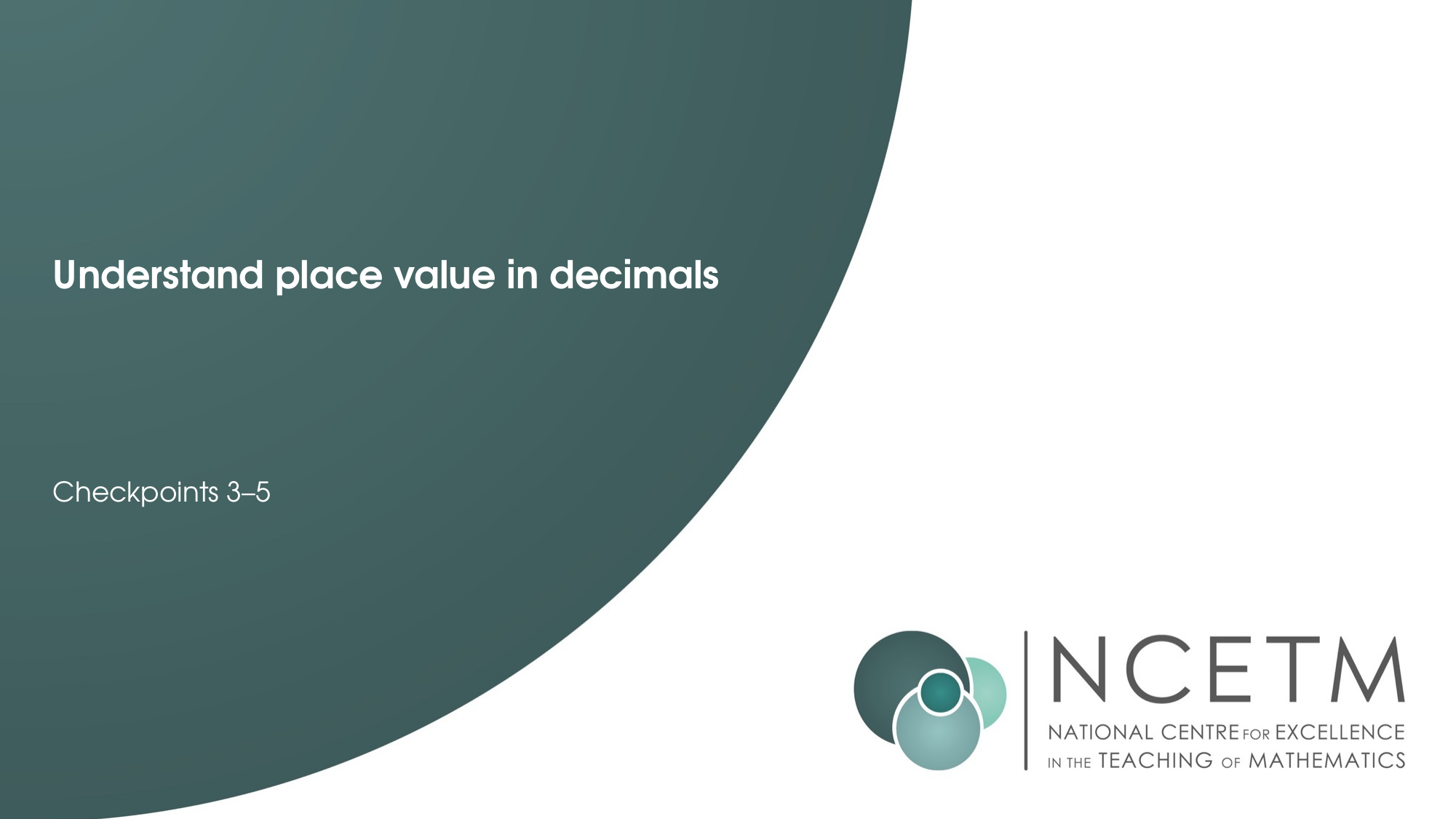

# Understand place value in decimals
Checkpoints 3–5